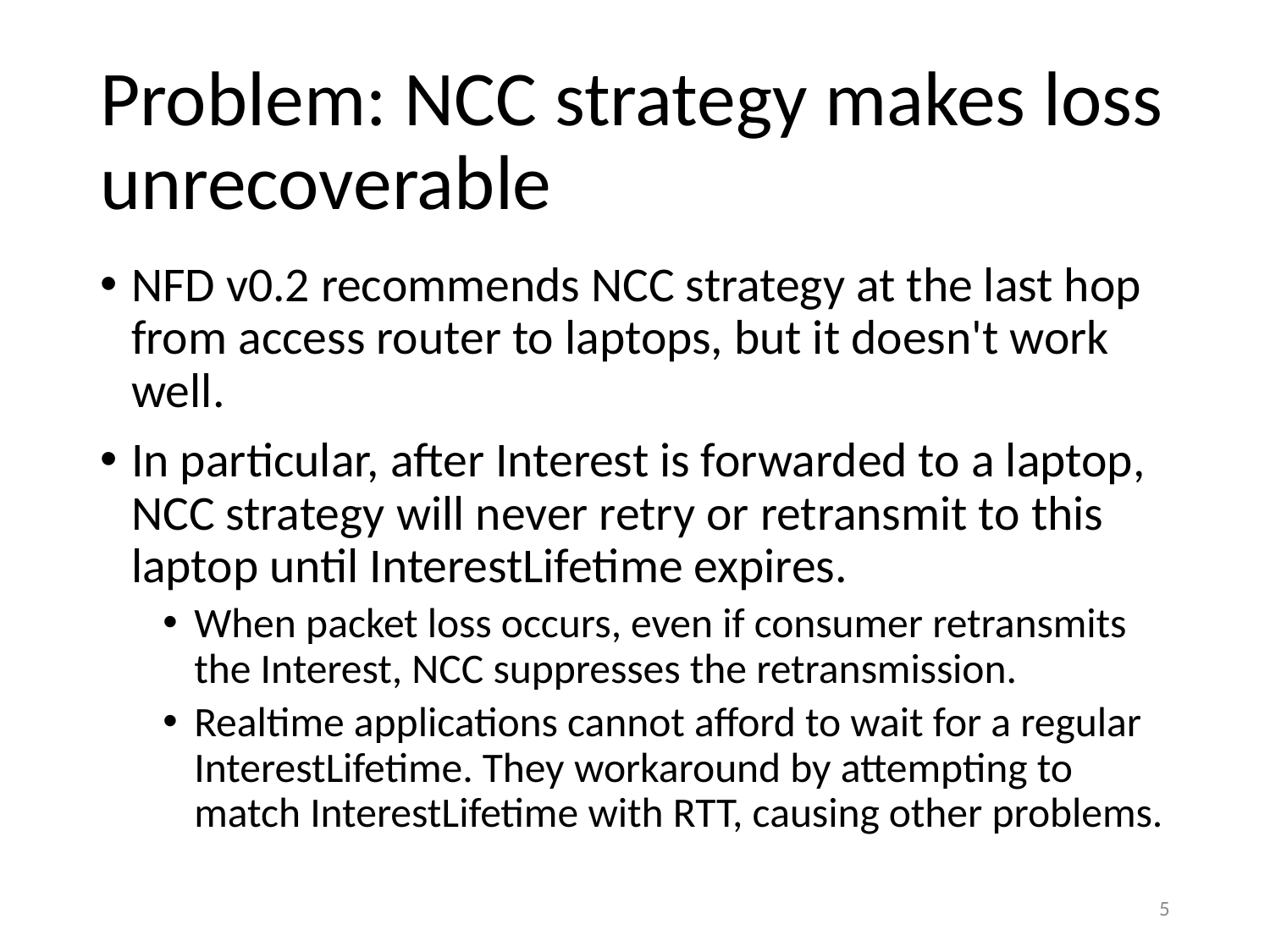

# Problem: NCC strategy makes loss unrecoverable
NFD v0.2 recommends NCC strategy at the last hop from access router to laptops, but it doesn't work well.
In particular, after Interest is forwarded to a laptop, NCC strategy will never retry or retransmit to this laptop until InterestLifetime expires.
When packet loss occurs, even if consumer retransmits the Interest, NCC suppresses the retransmission.
Realtime applications cannot afford to wait for a regular InterestLifetime. They workaround by attempting to match InterestLifetime with RTT, causing other problems.
5